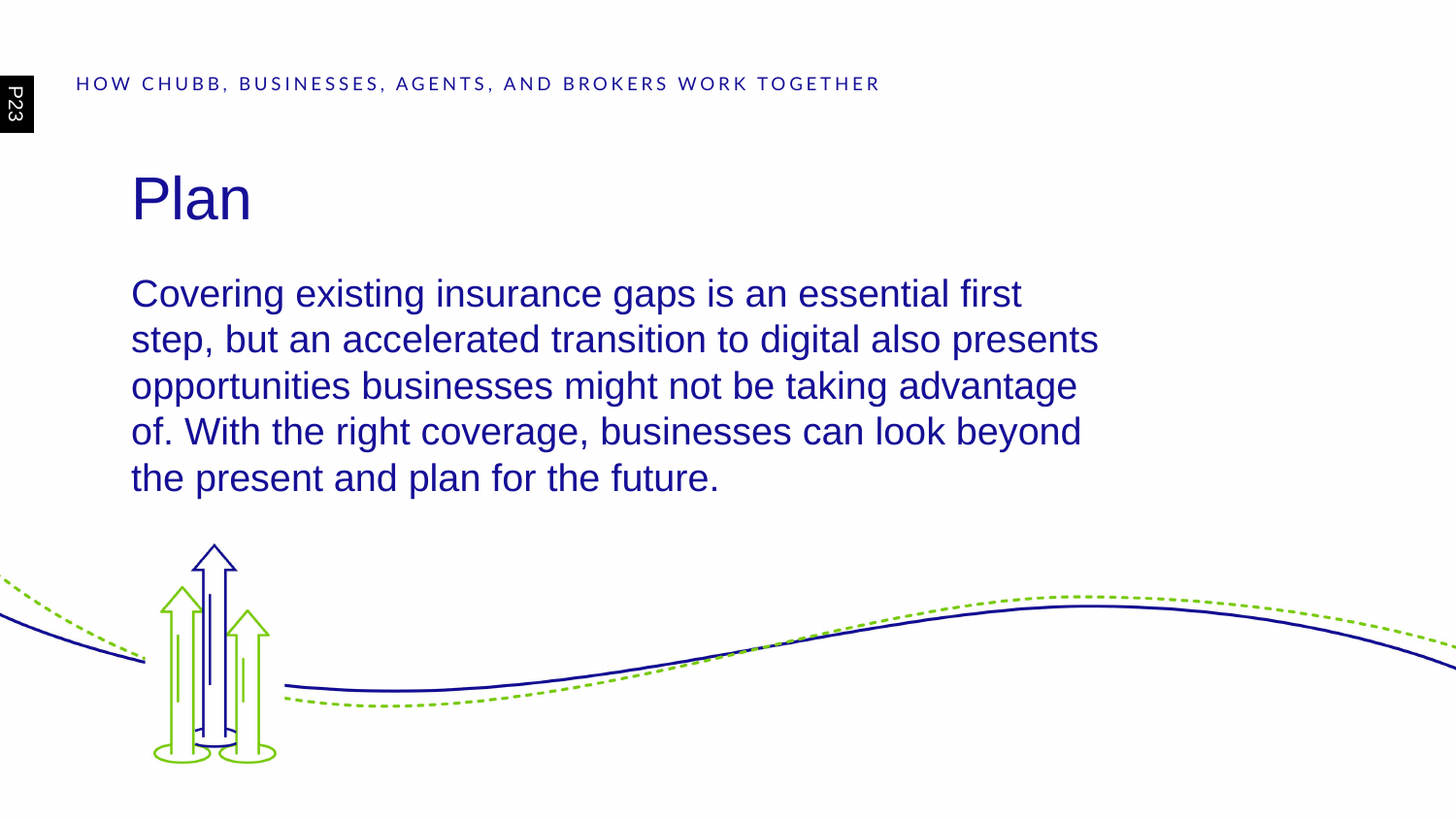

HOW CHUBB, BUSINESSES, AGENTS, AND BROKERS WORK TOGETHER
P23
Plan
Covering existing insurance gaps is an essential first
step, but an accelerated transition to digital also presents opportunities businesses might not be taking advantage
of. With the right coverage, businesses can look beyond
the present and plan for the future.